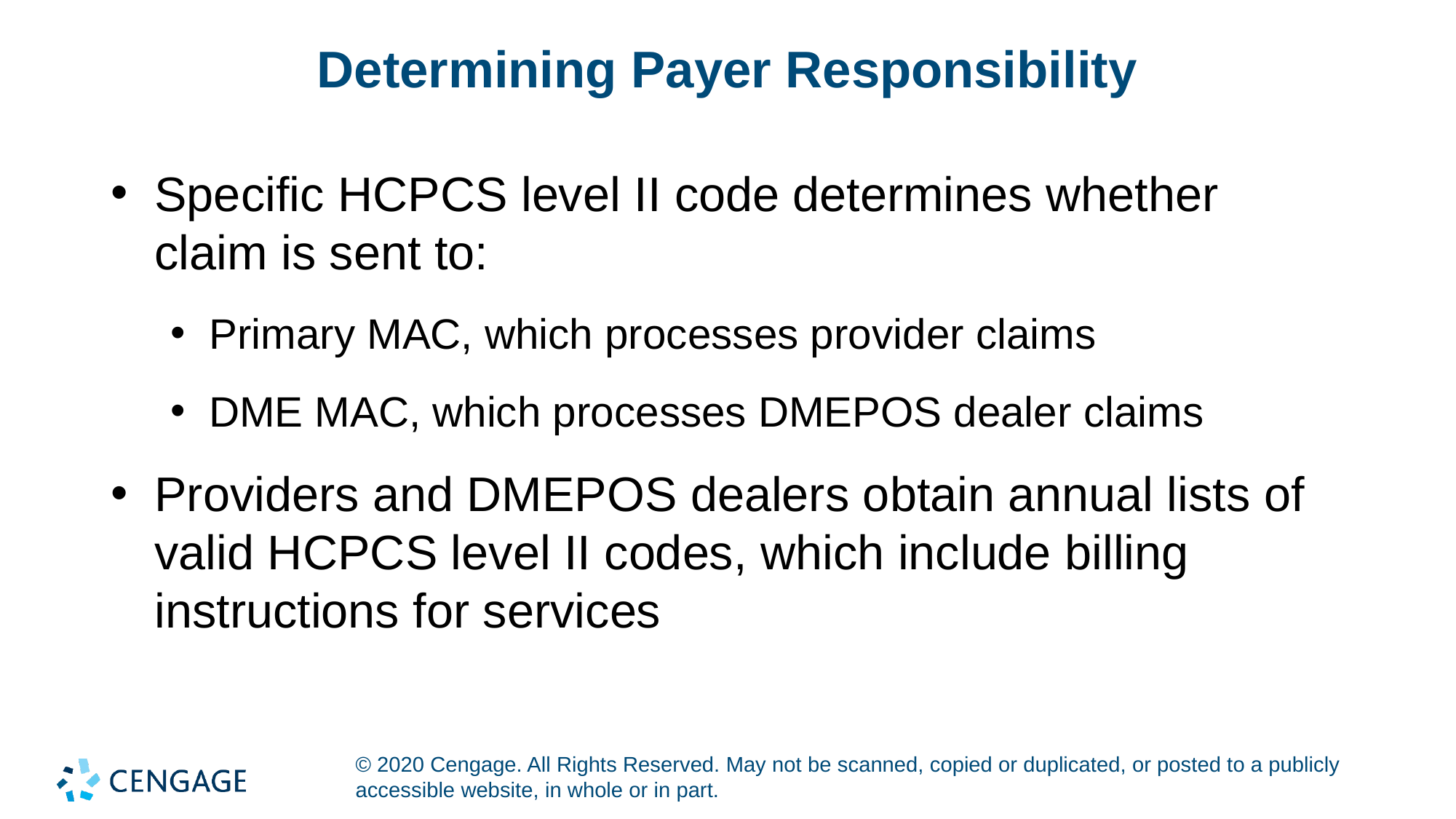

# Determining Payer Responsibility
Specific HCPCS level II code determines whether claim is sent to:
Primary MAC, which processes provider claims
DME MAC, which processes DMEPOS dealer claims
Providers and DMEPOS dealers obtain annual lists of valid HCPCS level II codes, which include billing instructions for services